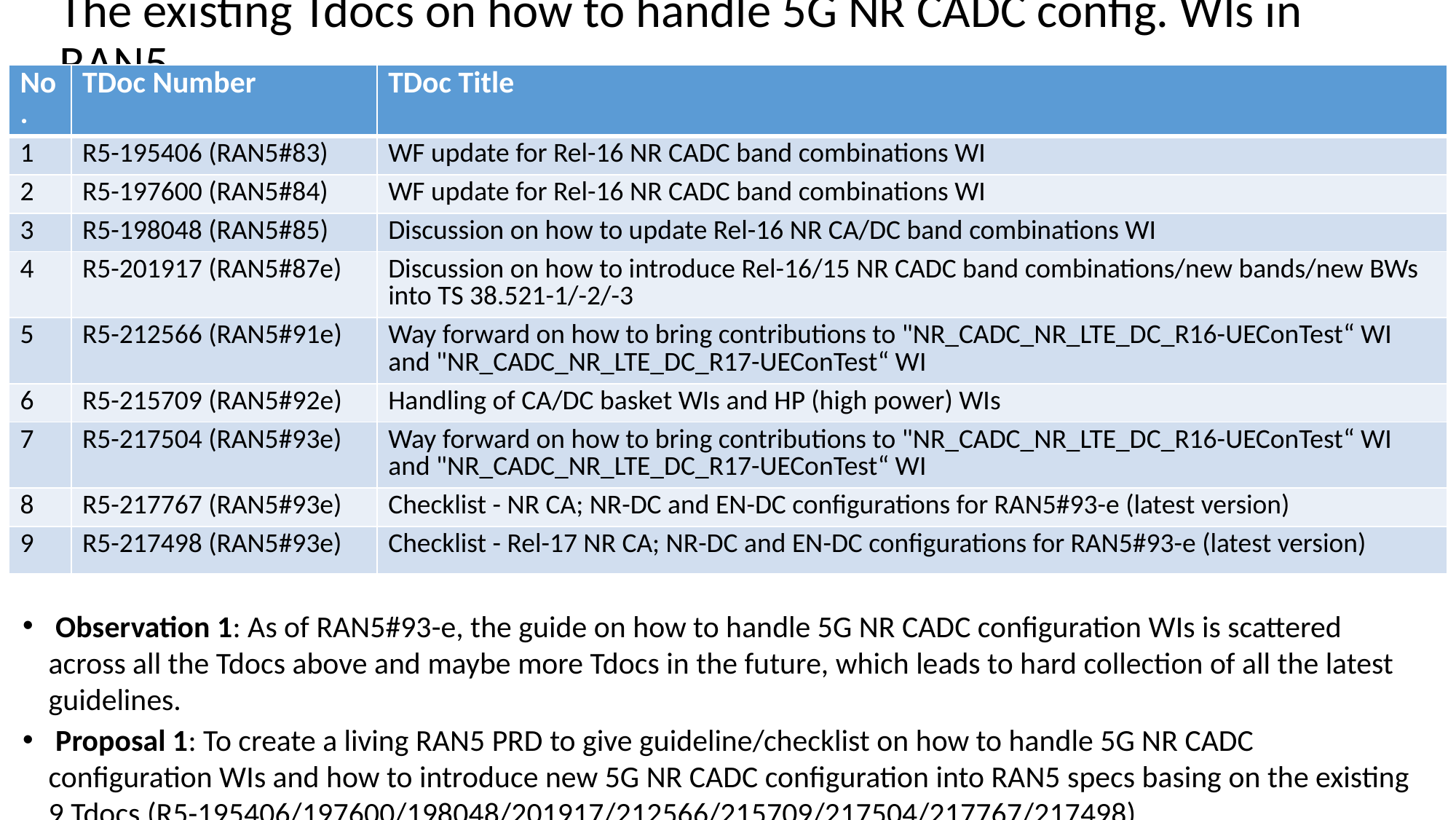

# The existing Tdocs on how to handle 5G NR CADC config. WIs in RAN5
| No. | TDoc Number | TDoc Title |
| --- | --- | --- |
| 1 | R5-195406 (RAN5#83) | WF update for Rel-16 NR CADC band combinations WI |
| 2 | R5-197600 (RAN5#84) | WF update for Rel-16 NR CADC band combinations WI |
| 3 | R5-198048 (RAN5#85) | Discussion on how to update Rel-16 NR CA/DC band combinations WI |
| 4 | R5-201917 (RAN5#87e) | Discussion on how to introduce Rel-16/15 NR CADC band combinations/new bands/new BWs into TS 38.521-1/-2/-3 |
| 5 | R5-212566 (RAN5#91e) | Way forward on how to bring contributions to "NR\_CADC\_NR\_LTE\_DC\_R16-UEConTest“ WI and "NR\_CADC\_NR\_LTE\_DC\_R17-UEConTest“ WI |
| 6 | R5-215709 (RAN5#92e) | Handling of CA/DC basket WIs and HP (high power) WIs |
| 7 | R5-217504 (RAN5#93e) | Way forward on how to bring contributions to "NR\_CADC\_NR\_LTE\_DC\_R16-UEConTest“ WI and "NR\_CADC\_NR\_LTE\_DC\_R17-UEConTest“ WI |
| 8 | R5-217767 (RAN5#93e) | Checklist - NR CA; NR-DC and EN-DC configurations for RAN5#93-e (latest version) |
| 9 | R5-217498 (RAN5#93e) | Checklist - Rel-17 NR CA; NR-DC and EN-DC configurations for RAN5#93-e (latest version) |
 Observation 1: As of RAN5#93-e, the guide on how to handle 5G NR CADC configuration WIs is scattered across all the Tdocs above and maybe more Tdocs in the future, which leads to hard collection of all the latest guidelines.
 Proposal 1: To create a living RAN5 PRD to give guideline/checklist on how to handle 5G NR CADC configuration WIs and how to introduce new 5G NR CADC configuration into RAN5 specs basing on the existing 9 Tdocs (R5-195406/197600/198048/201917/212566/215709/217504/217767/217498).